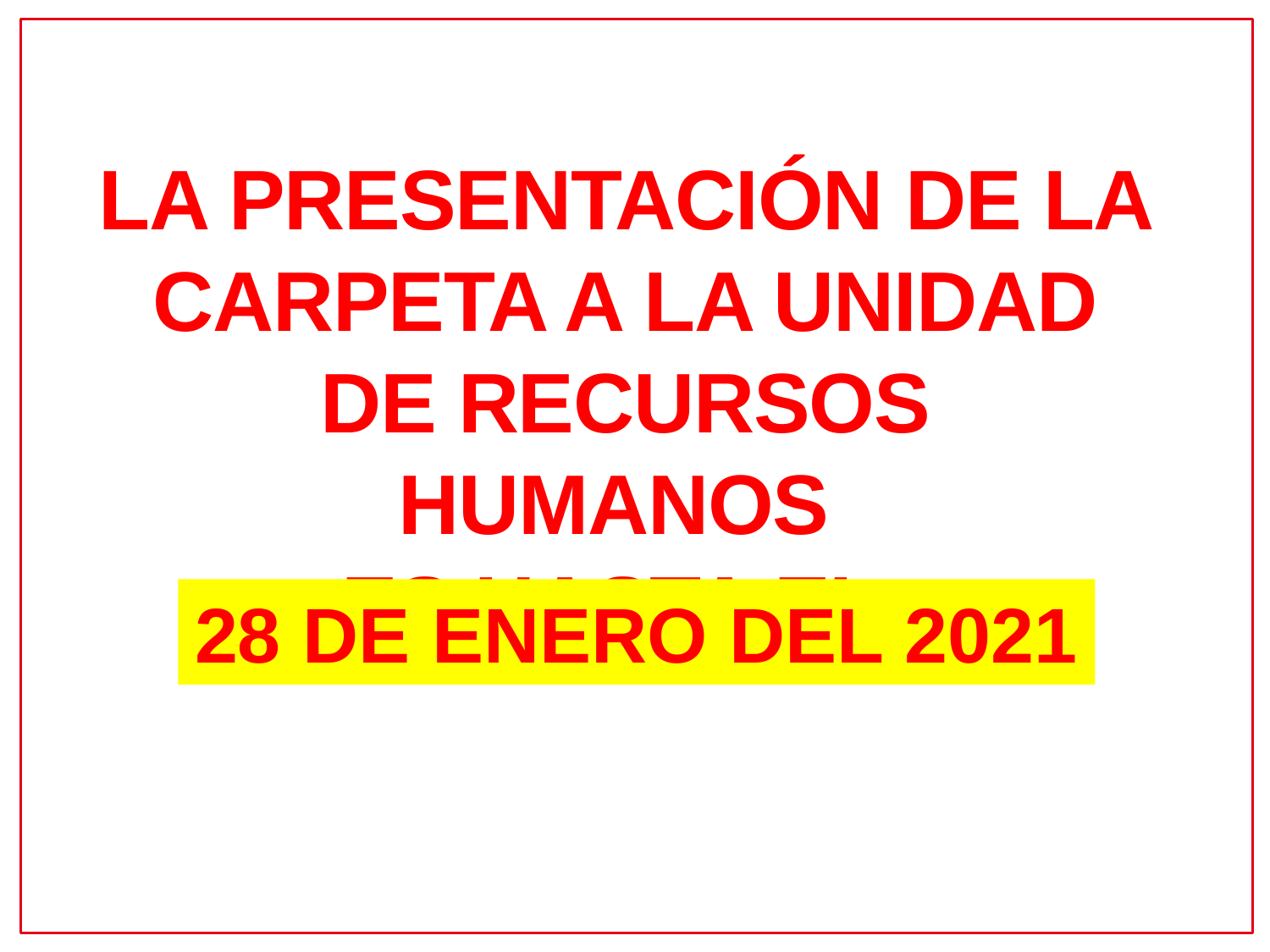

LA PRESENTACIÓN DE LA CARPETA A LA UNIDAD DE RECURSOS HUMANOS
ES HASTA el:
EL
28 DE ENERO DEL 2021